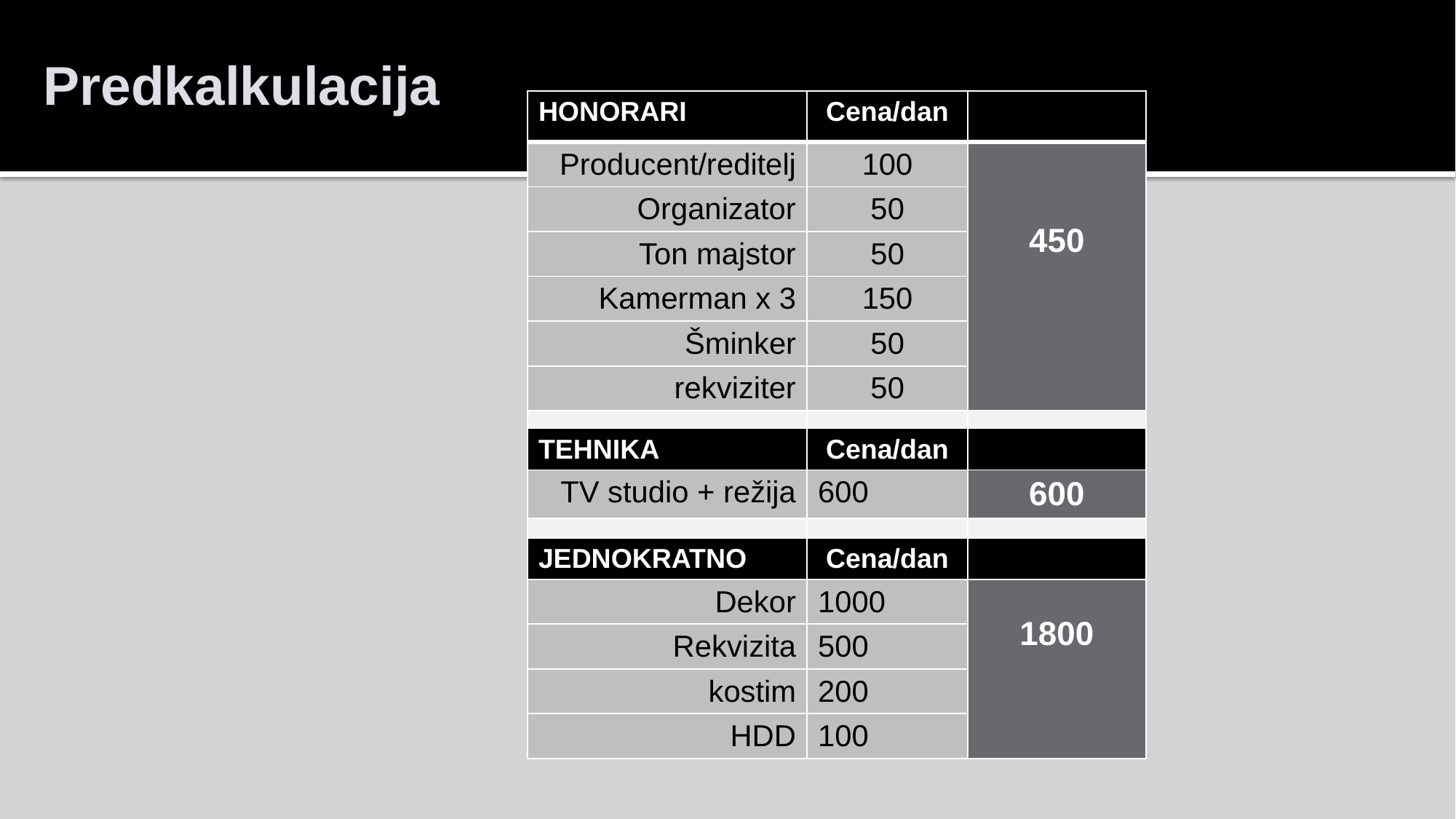

Predkalkulacija
| HONORARI | Cena/dan |  |
| --- | --- | --- |
| Producent/reditelj | 100 | 450 |
| Organizator | 50 |  |
| Ton majstor | 50 |  |
| Kamerman x 3 | 150 |  |
| Šminker | 50 |  |
| rekviziter | 50 |  |
|  |  |  |
| TEHNIKA | Cena/dan |  |
| TV studio + režija | 600 | 600 |
|  |  |  |
| JEDNOKRATNO | Cena/dan |  |
| Dekor | 1000 | 1800 |
| Rekvizita | 500 |  |
| kostim | 200 |  |
| HDD | 100 |  |